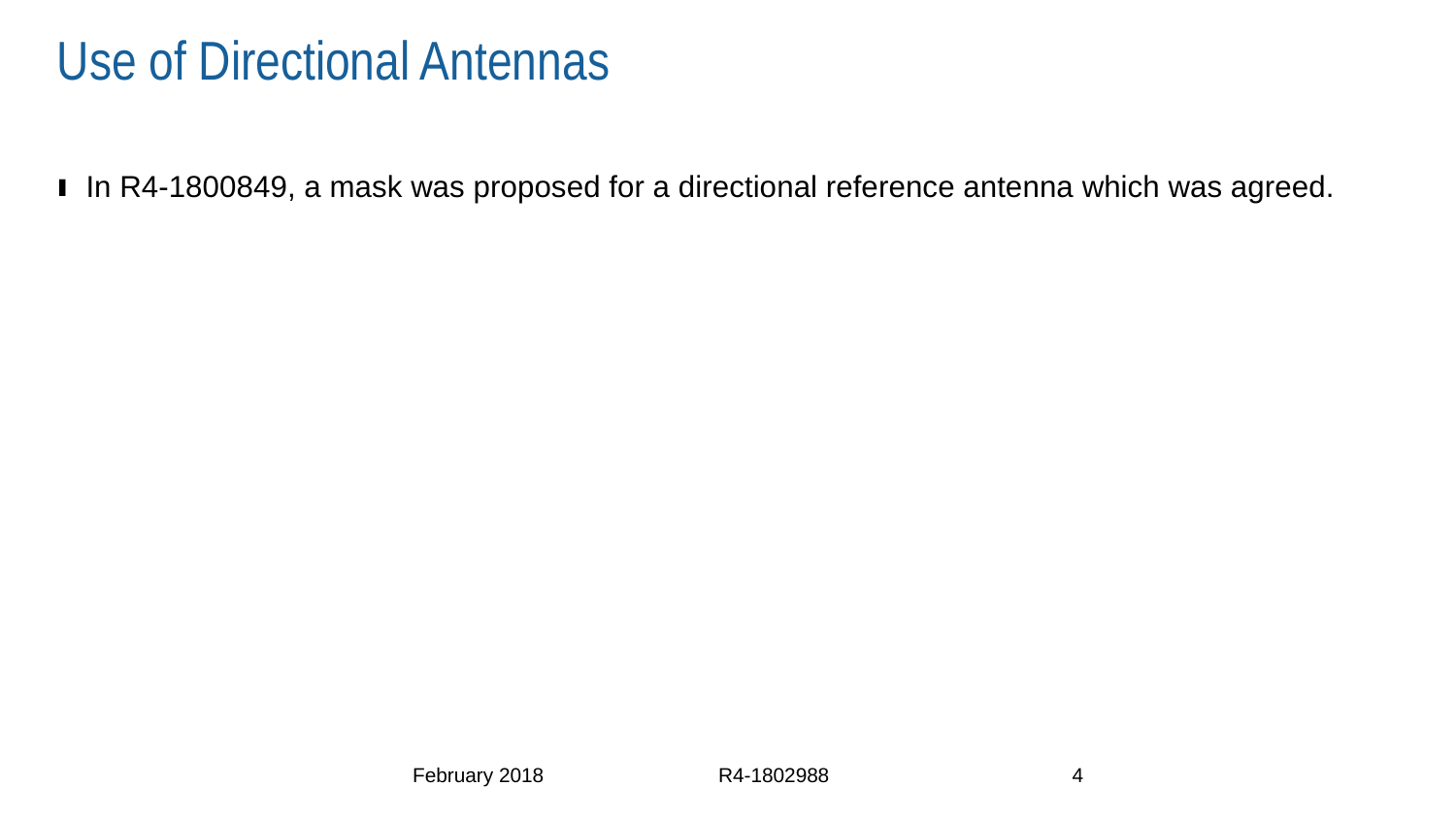

# Use of Directional Antennas
In R4-1800849, a mask was proposed for a directional reference antenna which was agreed.

February 2018
R4-1802988
4